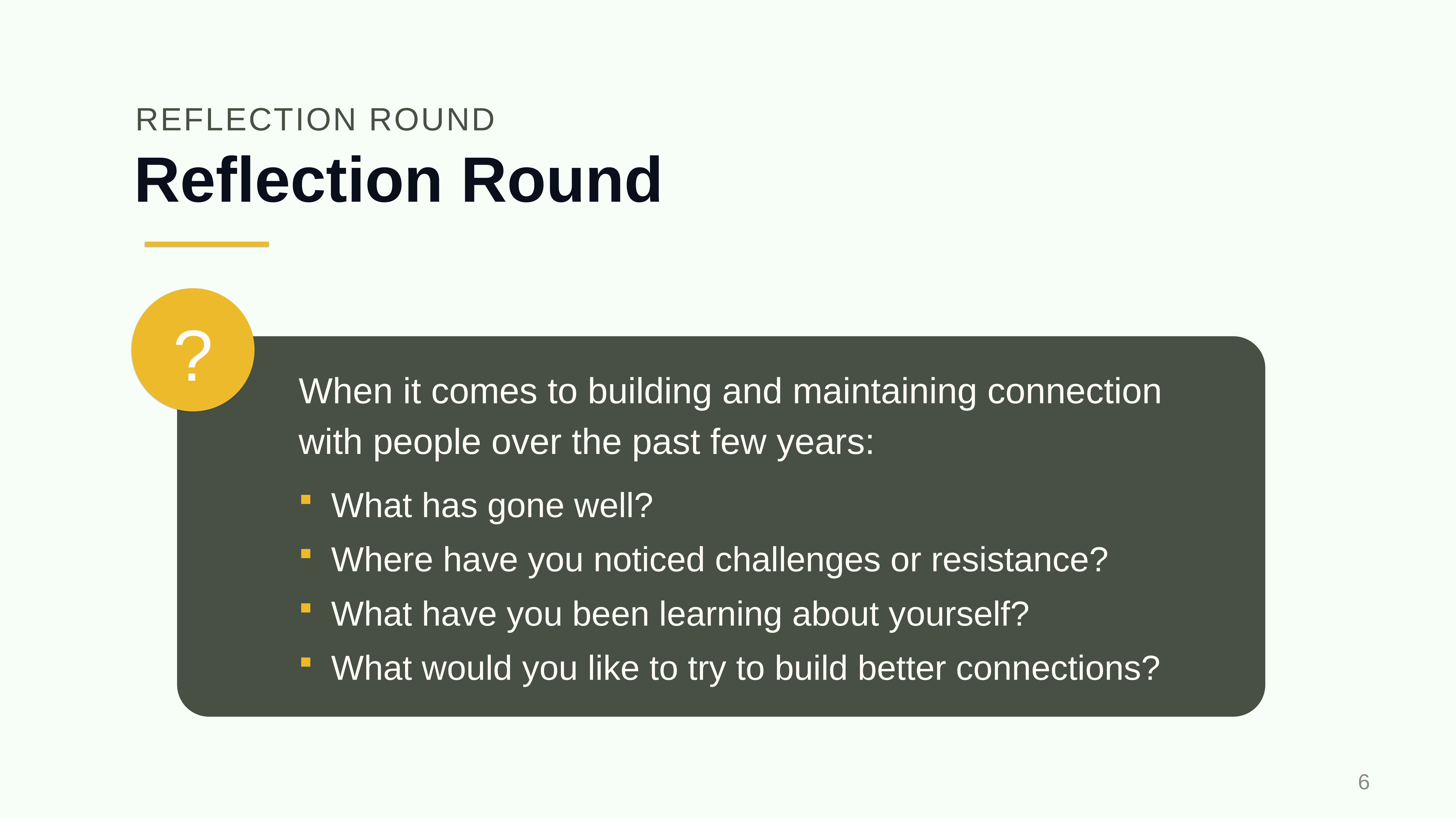

REFLECTION ROUND
# Reflection Round

?

When it comes to building and maintaining connection with people over the past few years:
What has gone well?
Where have you noticed challenges or resistance?
What have you been learning about yourself?
What would you like to try to build better connections?
6